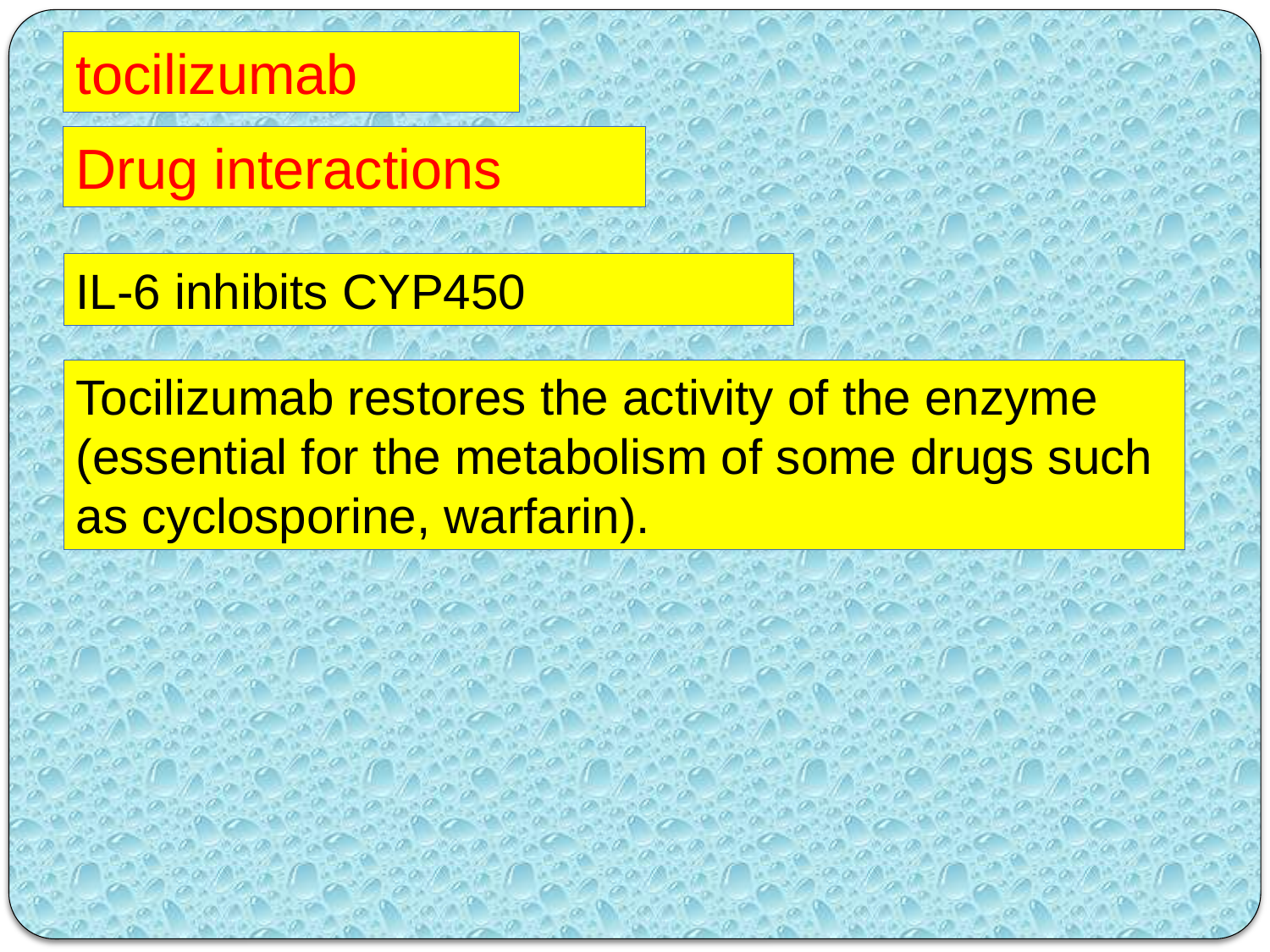

tocilizumab
Drug interactions
IL-6 inhibits CYP450
Tocilizumab restores the activity of the enzyme (essential for the metabolism of some drugs such as cyclosporine, warfarin).